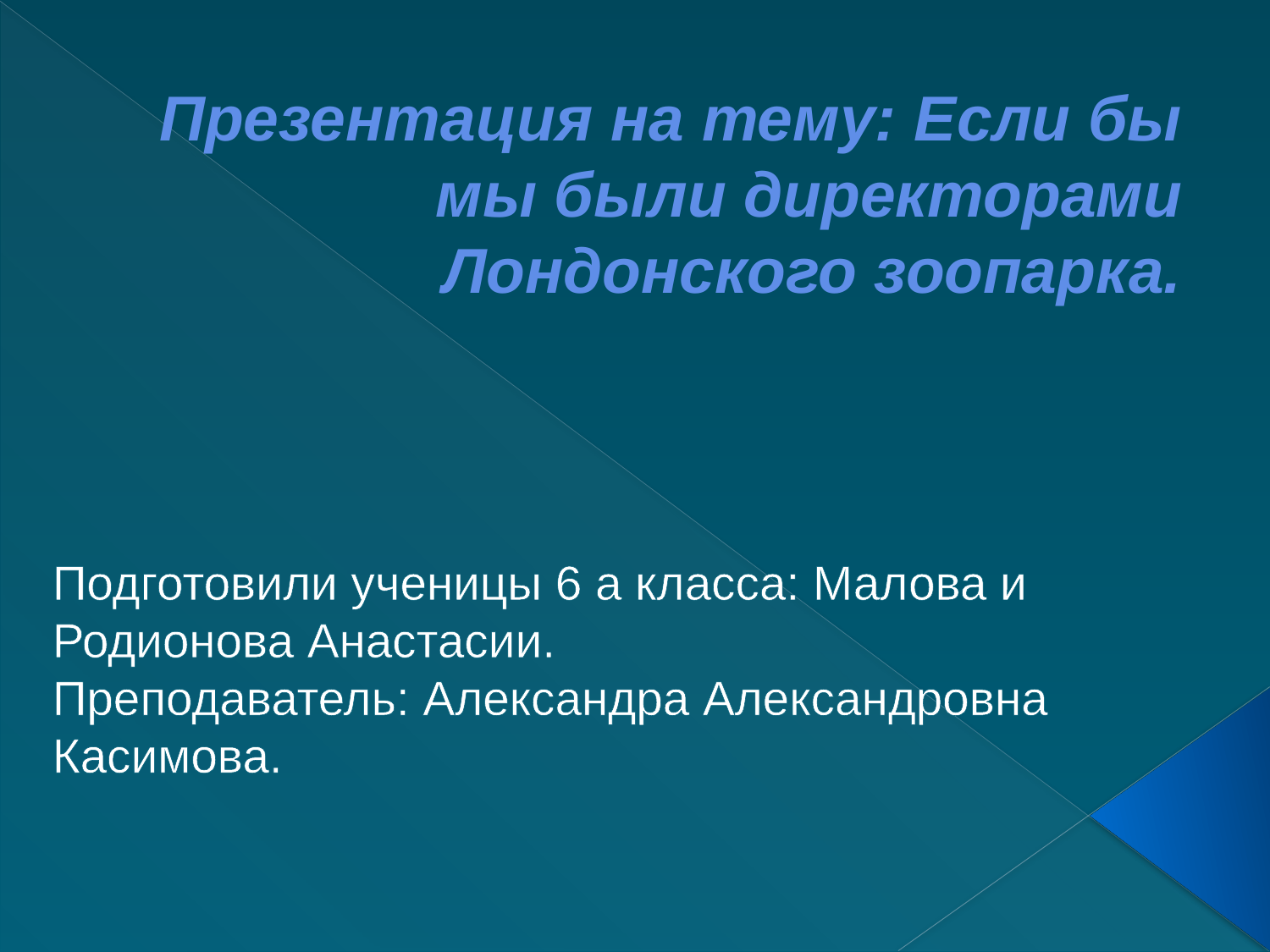

# Презентация на тему: Если бы мы были директорами Лондонского зоопарка.
Подготовили ученицы 6 а класса: Малова и Родионова Анастасии.
Преподаватель: Александра Александровна Касимова.